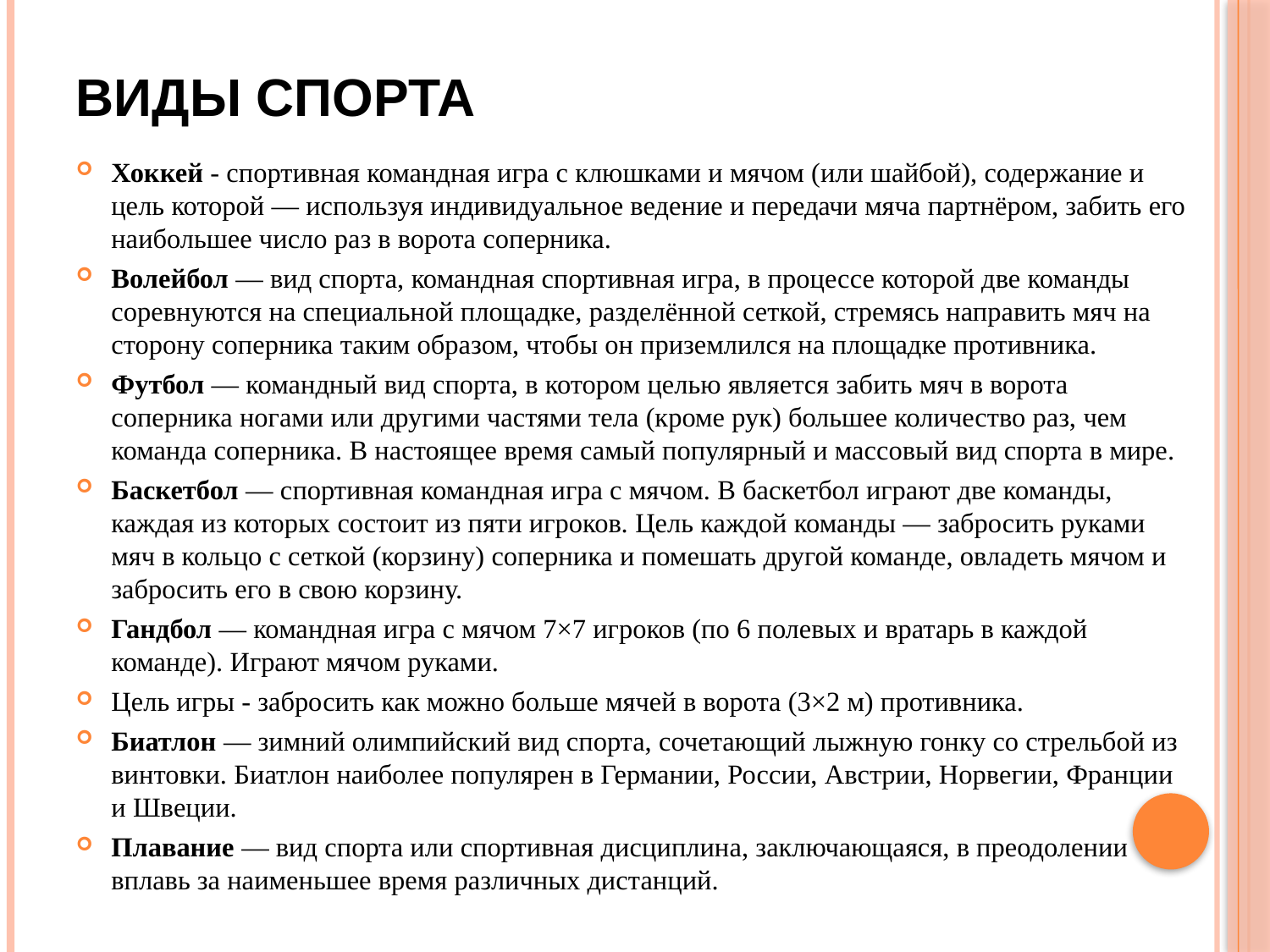

# Виды спорта
Хоккей - спортивная командная игра с клюшками и мячом (или шайбой), содержание и цель которой — используя индивидуальное ведение и передачи мяча партнёром, забить его наибольшее число раз в ворота соперника.
Волейбол — вид спорта, командная спортивная игра, в процессе которой две команды соревнуются на специальной площадке, разделённой сеткой, стремясь направить мяч на сторону соперника таким образом, чтобы он приземлился на площадке противника.
Футбол — командный вид спорта, в котором целью является забить мяч в ворота соперника ногами или другими частями тела (кроме рук) большее количество раз, чем команда соперника. В настоящее время самый популярный и массовый вид спорта в мире.
Баскетбол — спортивная командная игра с мячом. В баскетбол играют две команды, каждая из которых состоит из пяти игроков. Цель каждой команды — забросить руками мяч в кольцо с сеткой (корзину) соперника и помешать другой команде, овладеть мячом и забросить его в свою корзину.
Гандбол — командная игра с мячом 7×7 игроков (по 6 полевых и вратарь в каждой команде). Играют мячом руками.
Цель игры - забросить как можно больше мячей в ворота (3×2 м) противника.
Биатлон — зимний олимпийский вид спорта, сочетающий лыжную гонку со стрельбой из винтовки. Биатлон наиболее популярен в Германии, России, Австрии, Норвегии, Франции и Швеции.
Плавание — вид спорта или спортивная дисциплина, заключающаяся, в преодолении вплавь за наименьшее время различных дистанций.